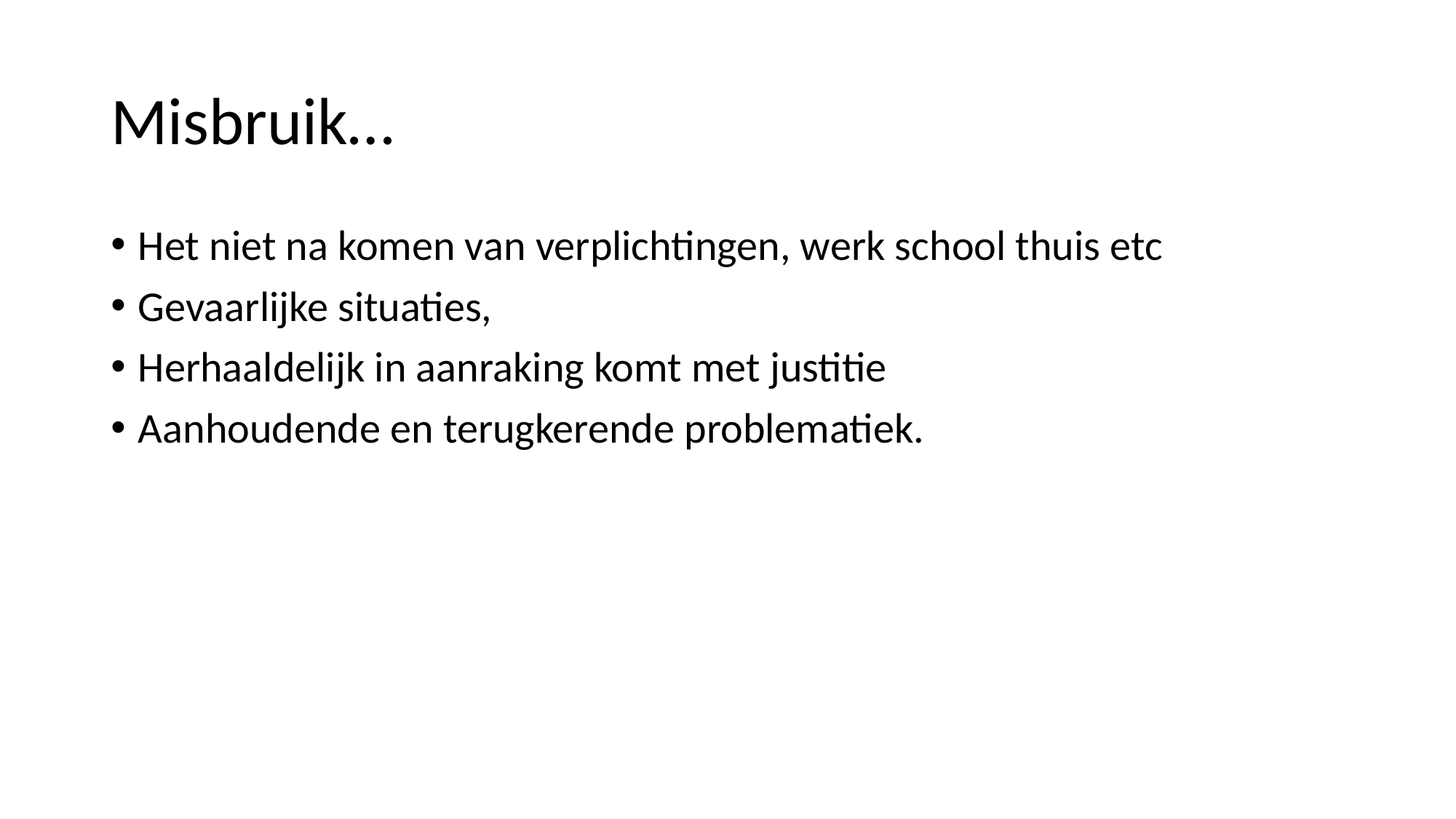

# Misbruik…
Het niet na komen van verplichtingen, werk school thuis etc
Gevaarlijke situaties,
Herhaaldelijk in aanraking komt met justitie
Aanhoudende en terugkerende problematiek.